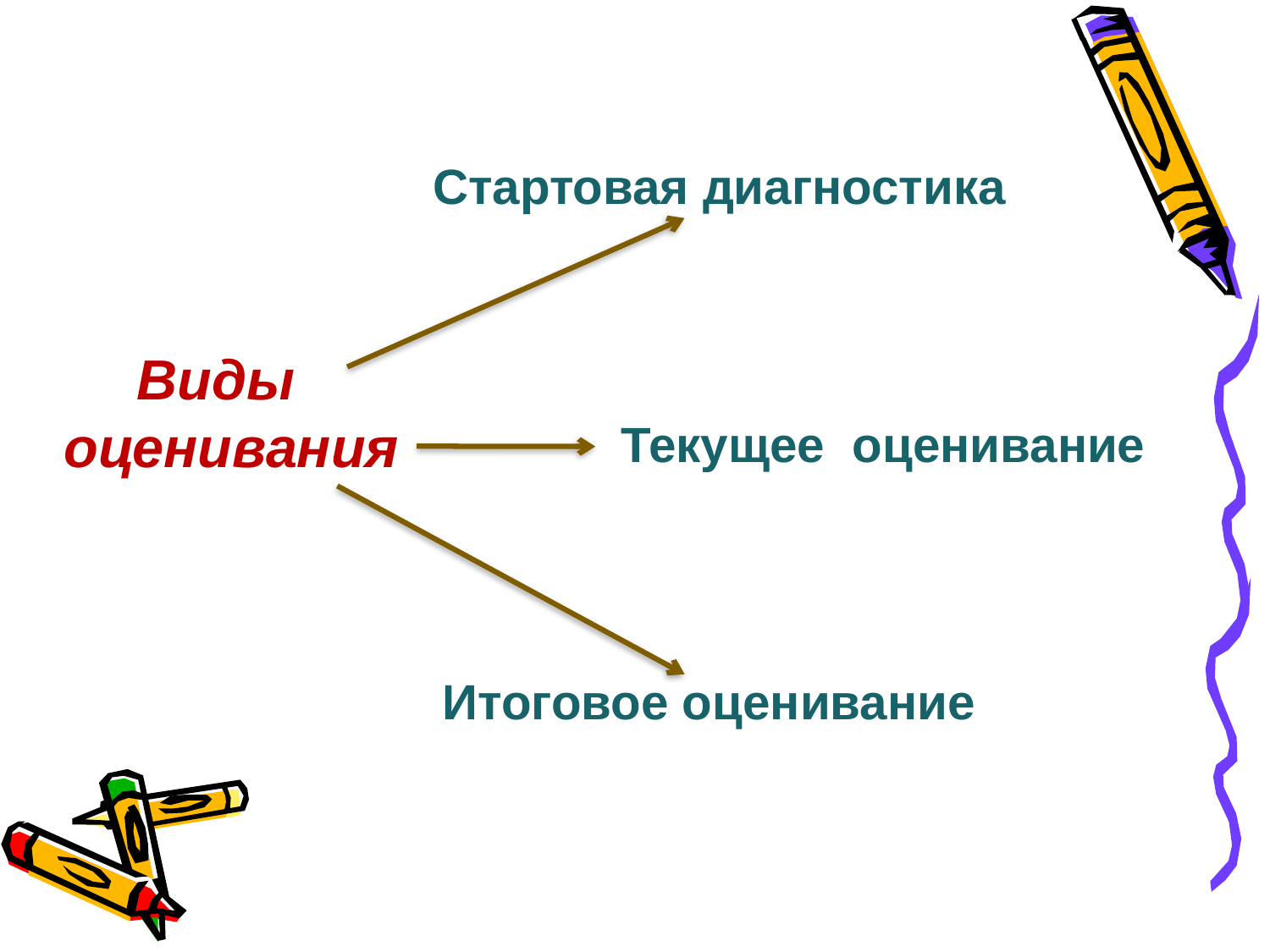

Стартовая диагностика
Виды
оценивания
Текущее  оценивание
Итоговое оценивание